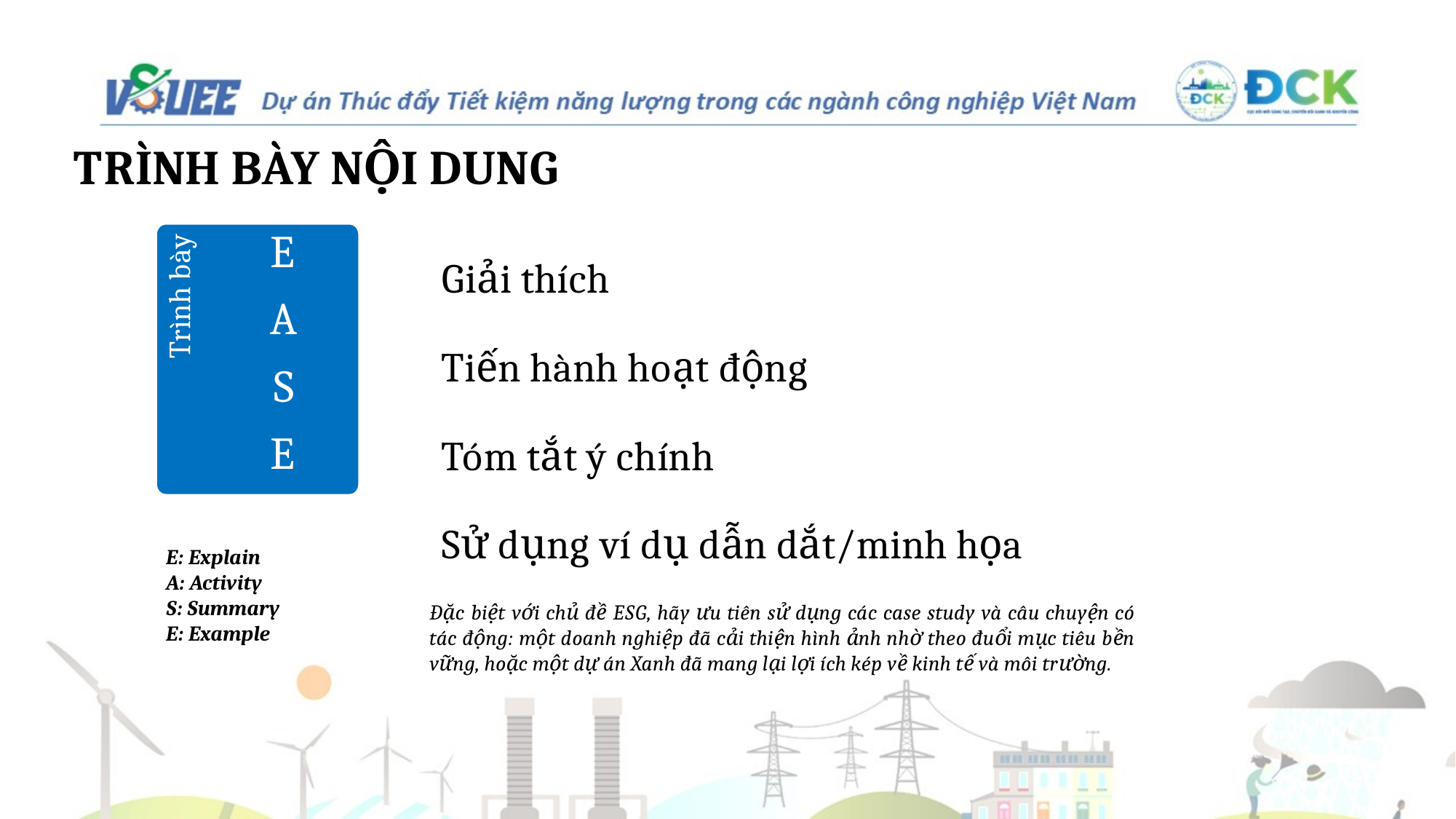

# TRÌNH BÀY NỘI DUNG
E
A
S
E
Giải thích
Tiến hành hoạt động
Tóm tắt ý chính
Sử dụng ví dụ dẫn dắt/minh họa
Trình bày
E: Explain
A: Activity
S: Summary
E: Example
Đặc biệt với chủ đề ESG, hãy ưu tiên sử dụng các case study và câu chuyện có tác động: một doanh nghiệp đã cải thiện hình ảnh nhờ theo đuổi mục tiêu bền vững, hoặc một dự án Xanh đã mang lại lợi ích kép về kinh tế và môi trường.